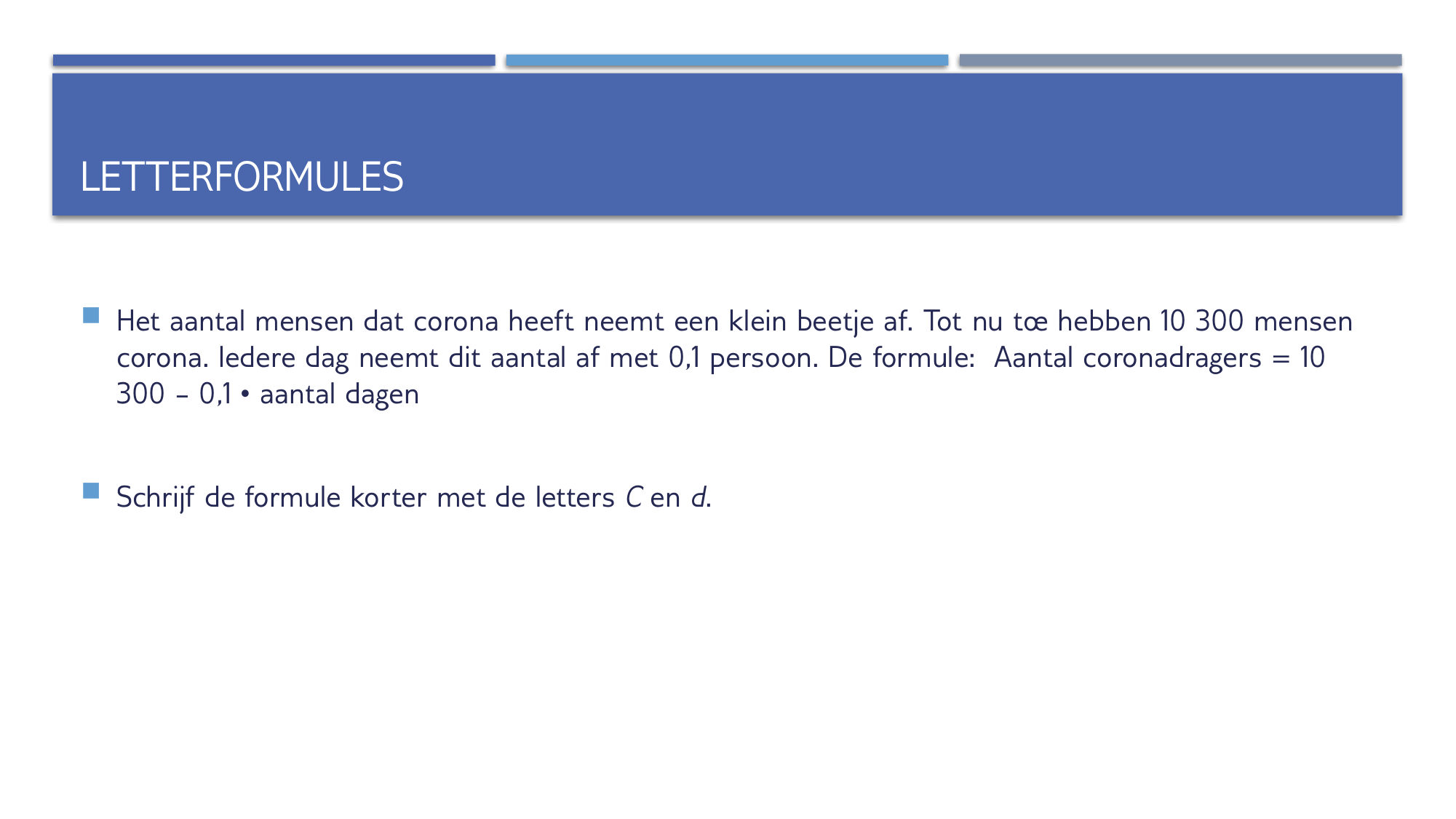

# Letterformules
Het aantal mensen dat corona heeft neemt een klein beetje af. Tot nu toe hebben 10 300 mensen corona. Iedere dag neemt dit aantal af met 0,1 persoon. De formule:  Aantal coronadragers = 10 300 – 0,1 • aantal dagen

Schrijf de formule korter met de letters C en d.